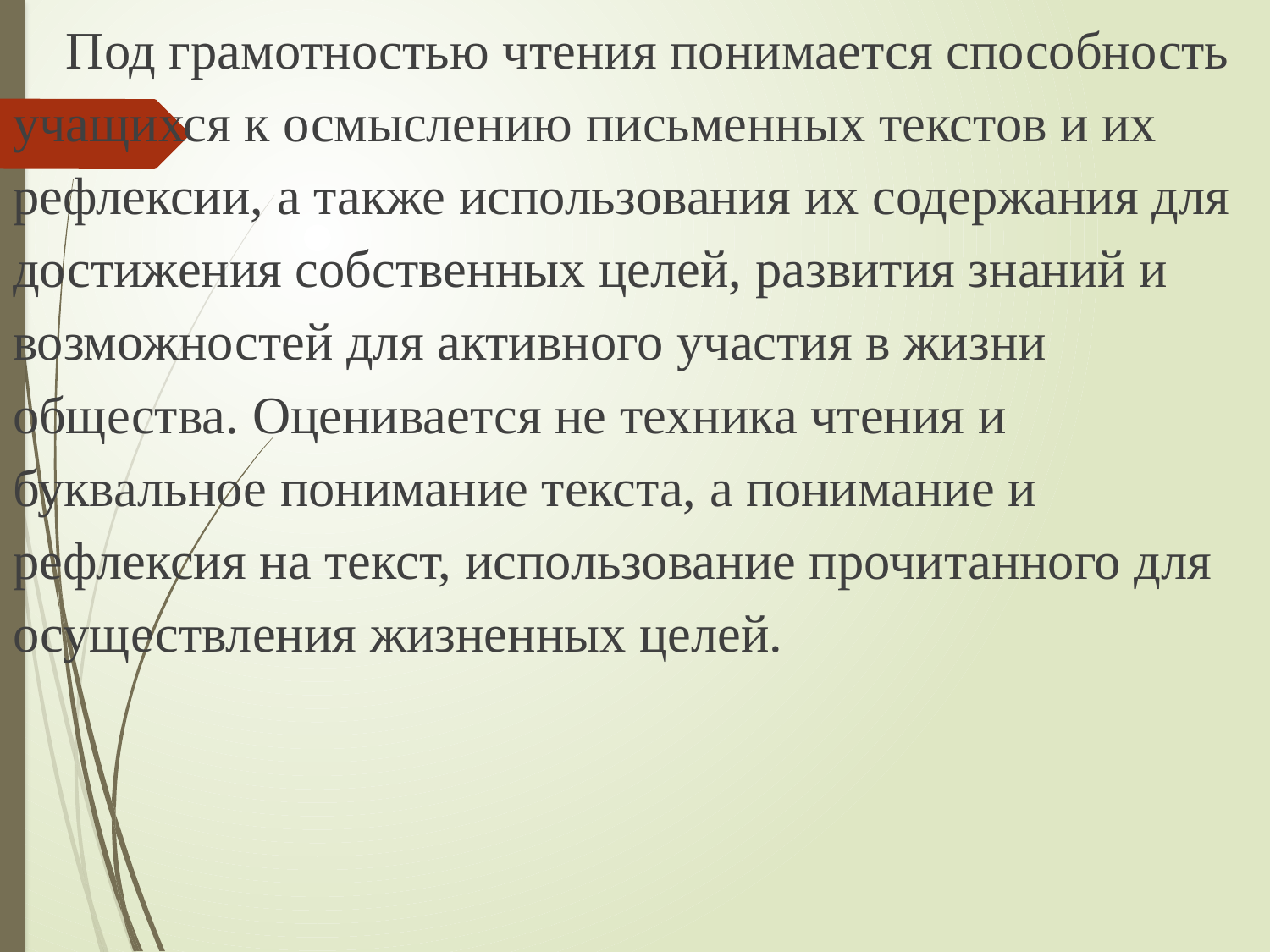

Под грамотностью чтения понимается способность учащихся к осмыслению письменных текстов и их рефлексии, а также использования их содержания для достижения собственных целей, развития знаний и возможностей для активного участия в жизни общества. Оценивается не техника чтения и буквальное понимание текста, а понимание и рефлексия на текст, использование прочитанного для осуществления жизненных целей.